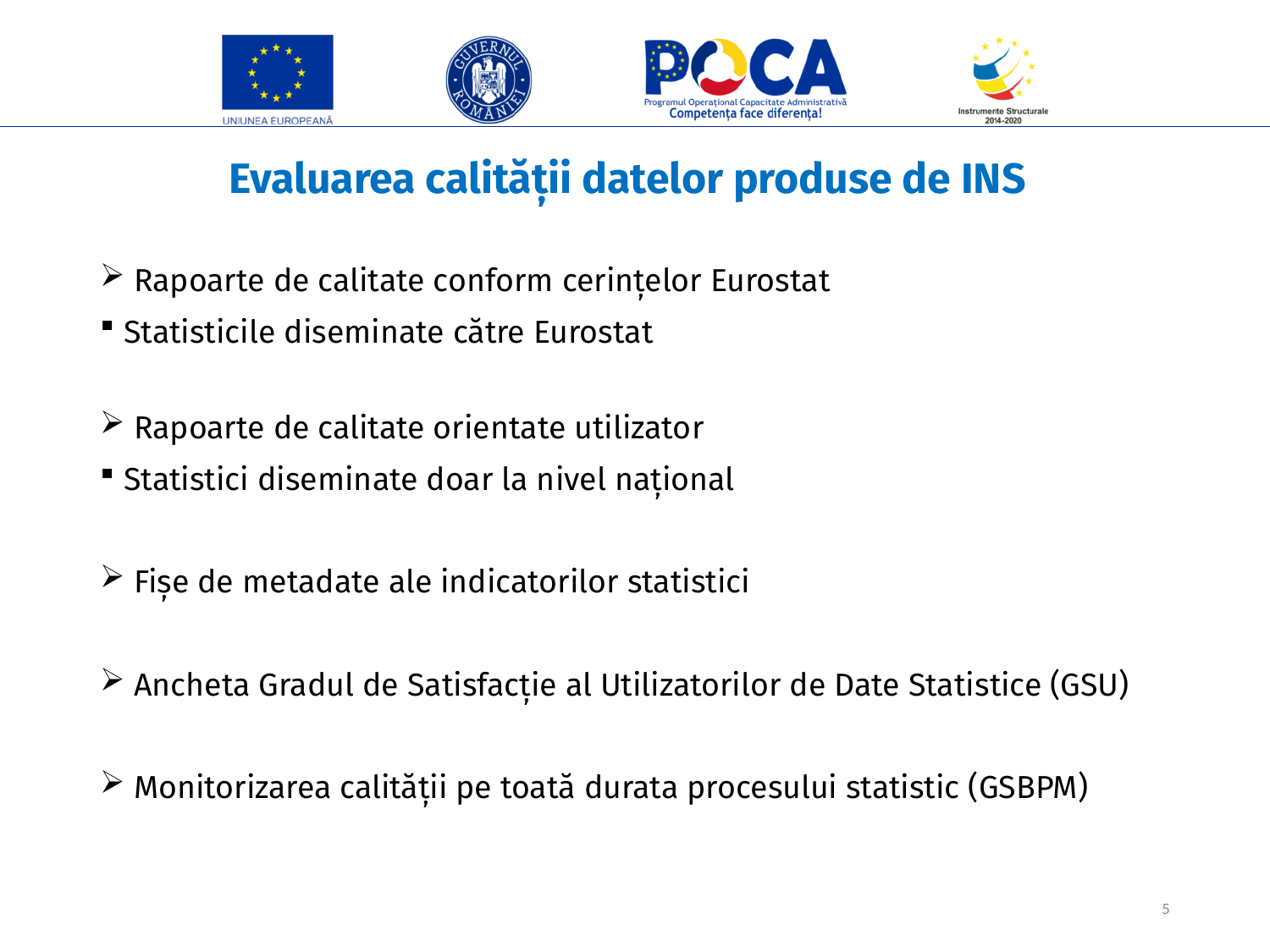

# Evaluarea calității datelor produse de INS
 Rapoarte de calitate conform cerințelor Eurostat
Statisticile diseminate către Eurostat

 Rapoarte de calitate orientate utilizator
Statistici diseminate doar la nivel național

 Fișe de metadate ale indicatorilor statistici

 Ancheta Gradul de Satisfacție al Utilizatorilor de Date Statistice (GSU)

 Monitorizarea calității pe toată durata procesului statistic (GSBPM)
5